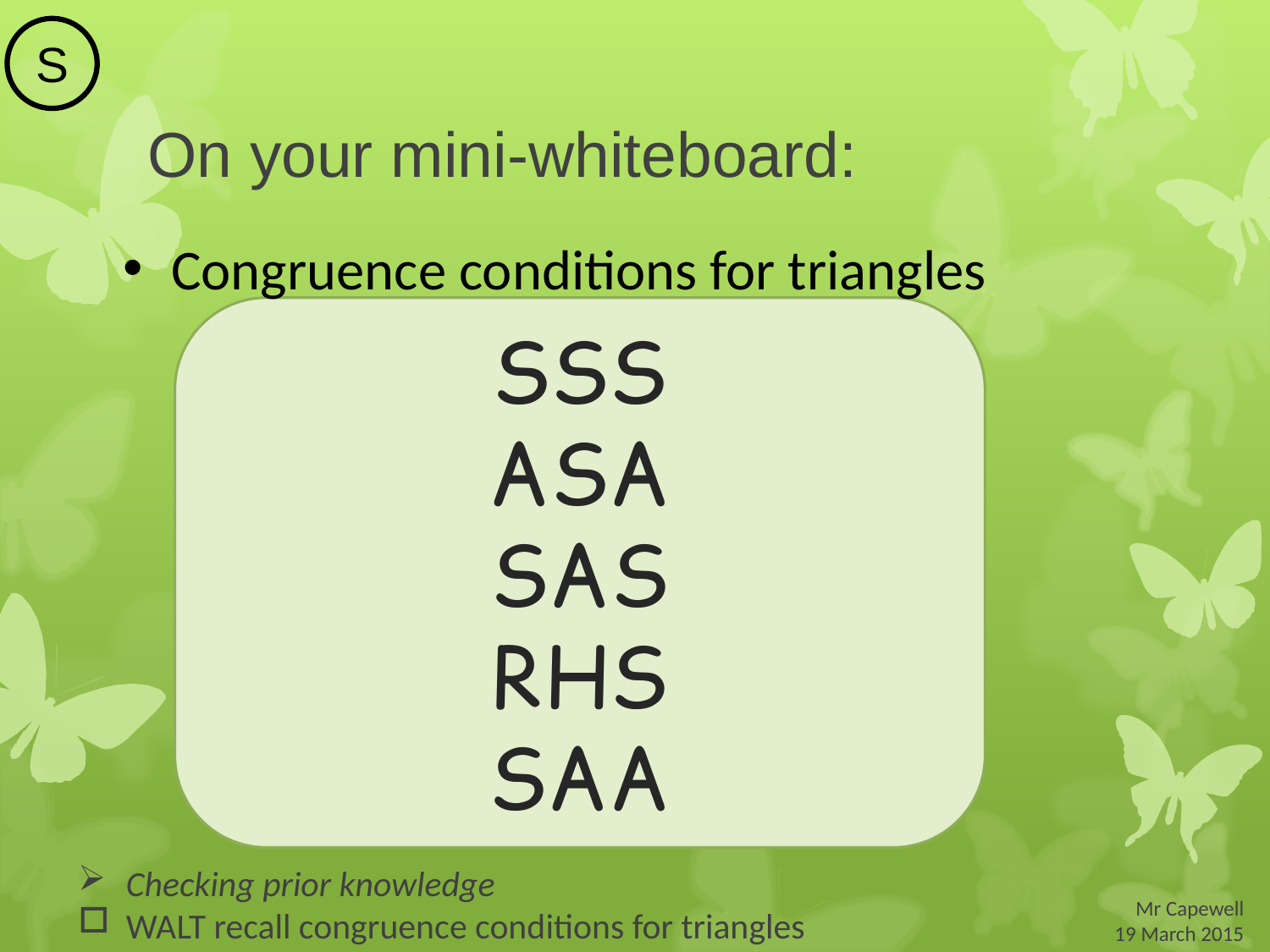

S
On your mini-whiteboard:
Congruence conditions for triangles
SSS
ASA
SAS
RHS
SAA
Checking prior knowledge
WALT recall congruence conditions for triangles
Mr Capewell
 19 March 2015